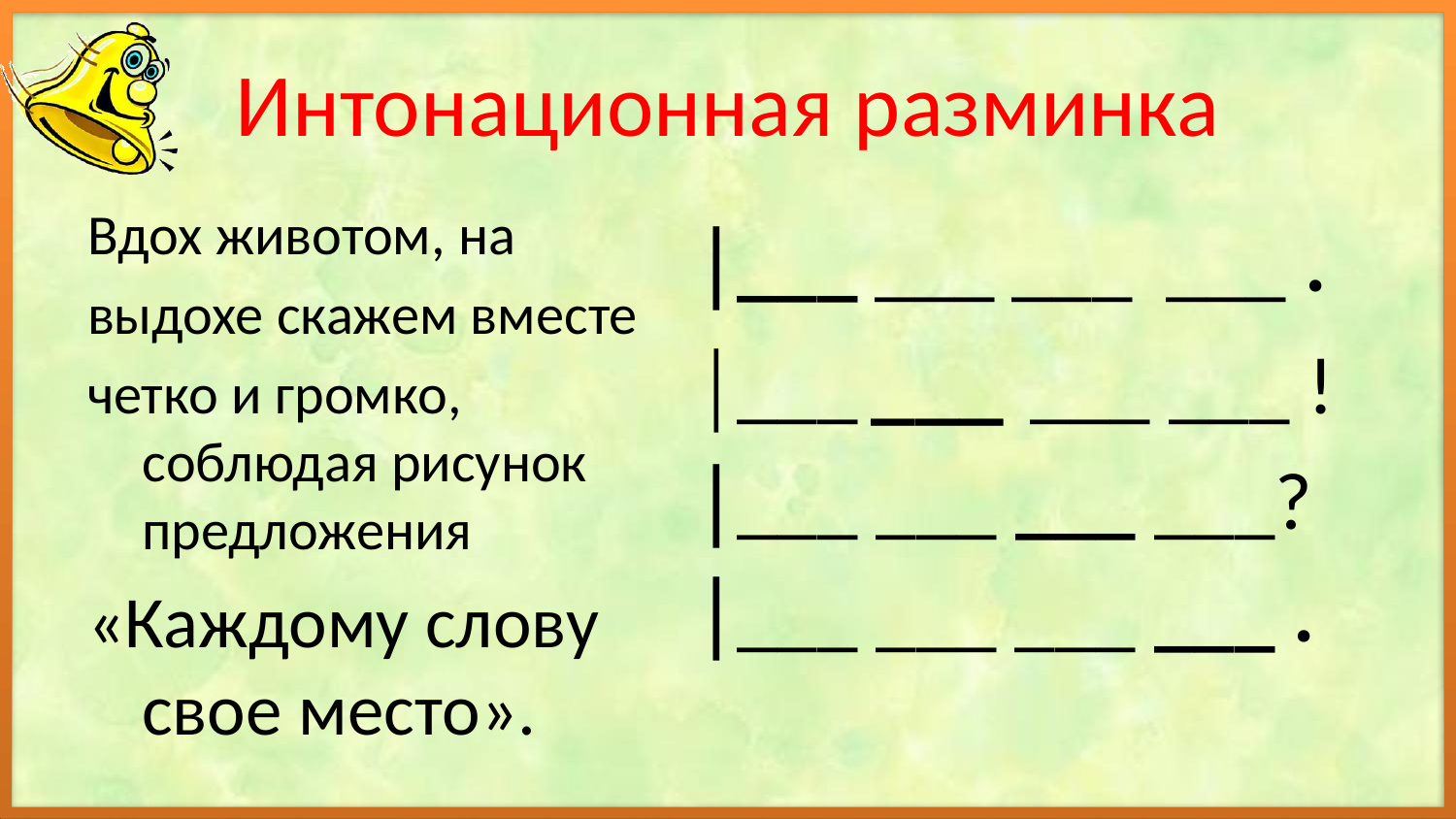

# Интонационная разминка
Вдох животом, на
выдохе скажем вместе
четко и громко, соблюдая рисунок предложения
«Каждому слову свое место».
│___ ___ ___  ___ .
│___ ___  ___ ___ !
│___ ___ ___ ___?
│___ ___ ___ ___ .